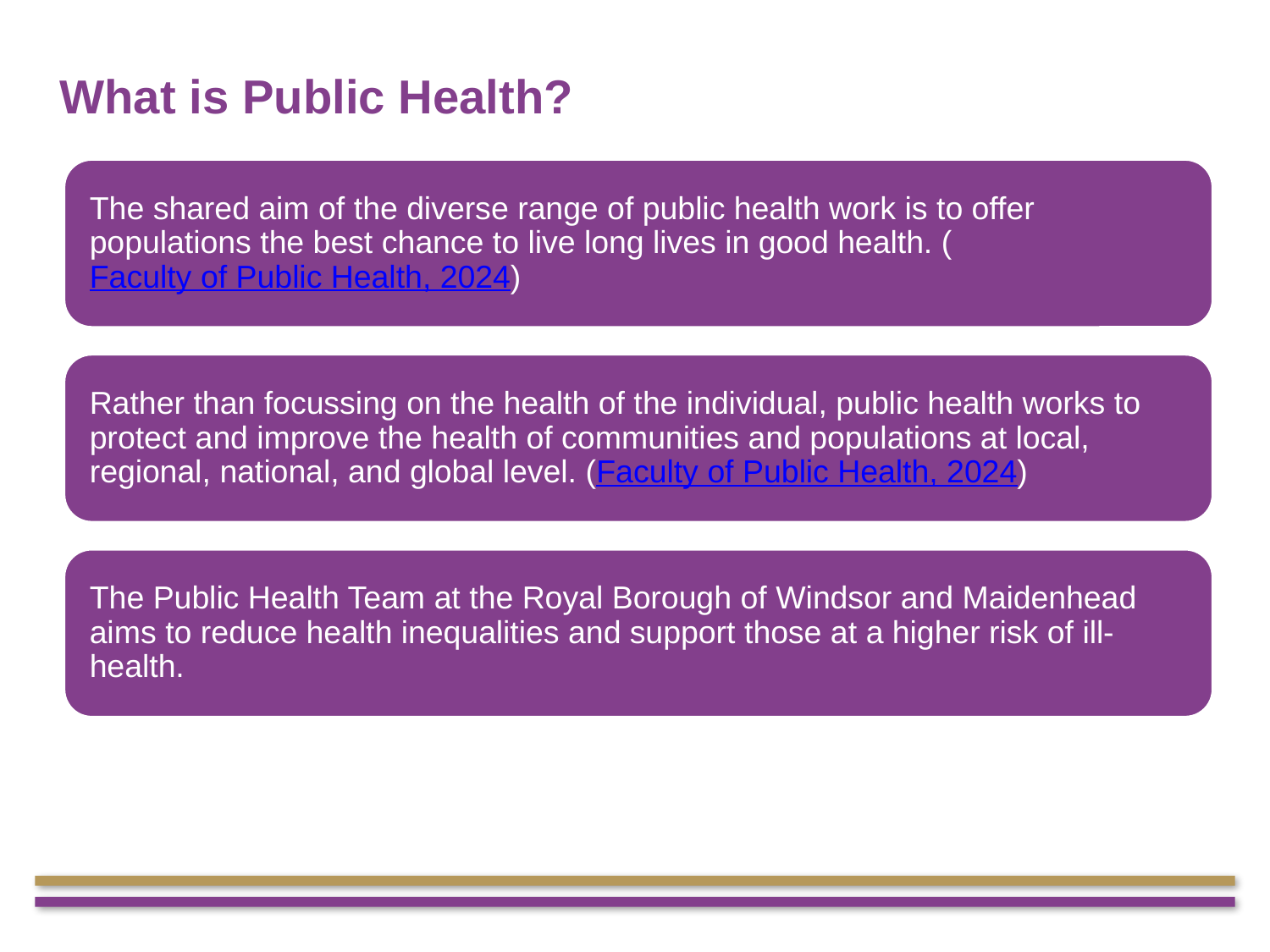

What is Public Health?
The shared aim of the diverse range of public health work is to offer populations the best chance to live long lives in good health. (Faculty of Public Health, 2024)
Rather than focussing on the health of the individual, public health works to protect and improve the health of communities and populations at local, regional, national, and global level. (Faculty of Public Health, 2024)
The Public Health Team at the Royal Borough of Windsor and Maidenhead aims to reduce health inequalities and support those at a higher risk of ill-health.